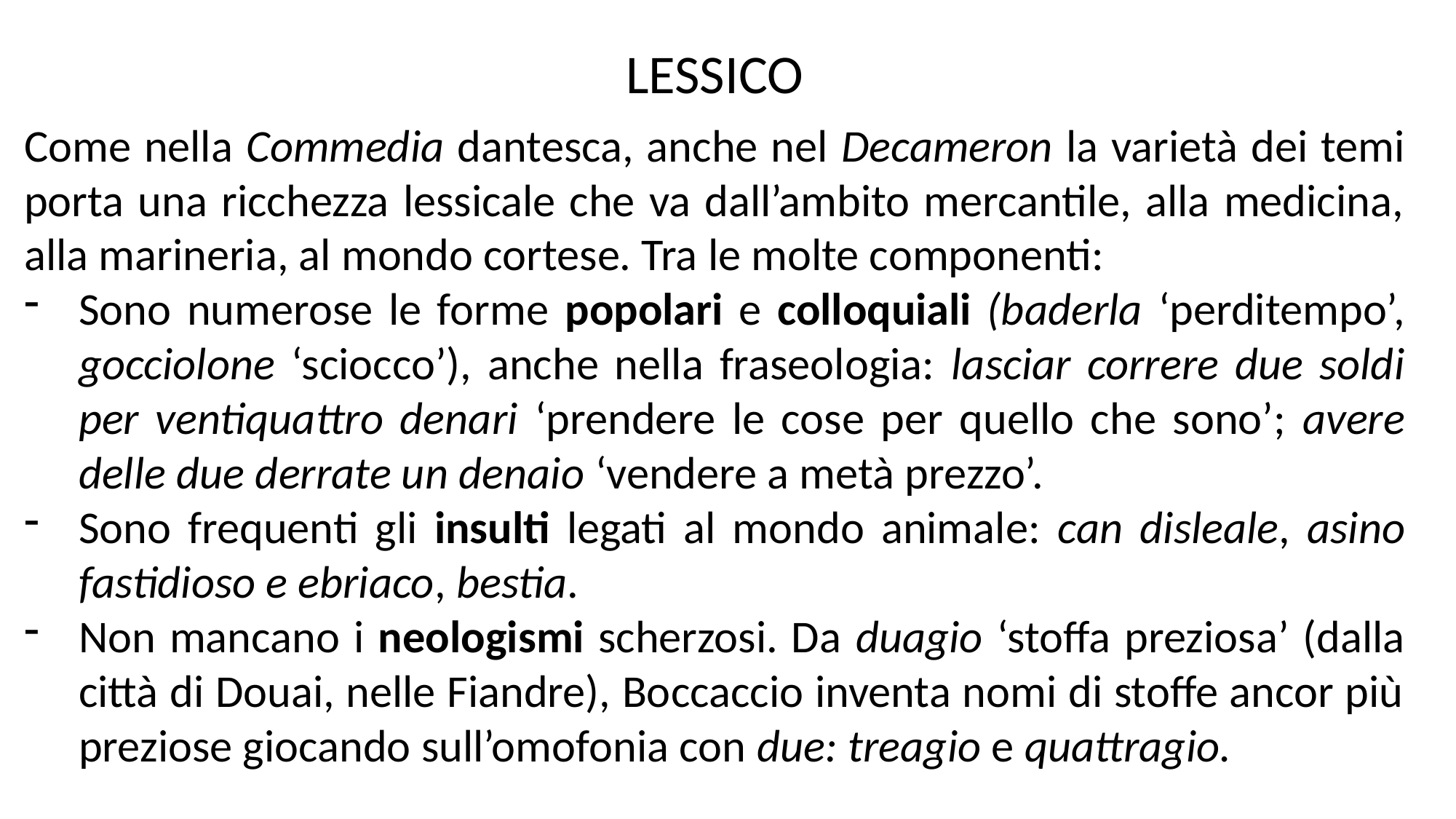

LESSICO
Come nella Commedia dantesca, anche nel Decameron la varietà dei temi porta una ricchezza lessicale che va dall’ambito mercantile, alla medicina, alla marineria, al mondo cortese. Tra le molte componenti:
Sono numerose le forme popolari e colloquiali (baderla ‘perditempo’, gocciolone ‘sciocco’), anche nella fraseologia: lasciar correre due soldi per ventiquattro denari ‘prendere le cose per quello che sono’; avere delle due derrate un denaio ‘vendere a metà prezzo’.
Sono frequenti gli insulti legati al mondo animale: can disleale, asino fastidioso e ebriaco, bestia.
Non mancano i neologismi scherzosi. Da duagio ‘stoffa preziosa’ (dalla città di Douai, nelle Fiandre), Boccaccio inventa nomi di stoffe ancor più preziose giocando sull’omofonia con due: treagio e quattragio.